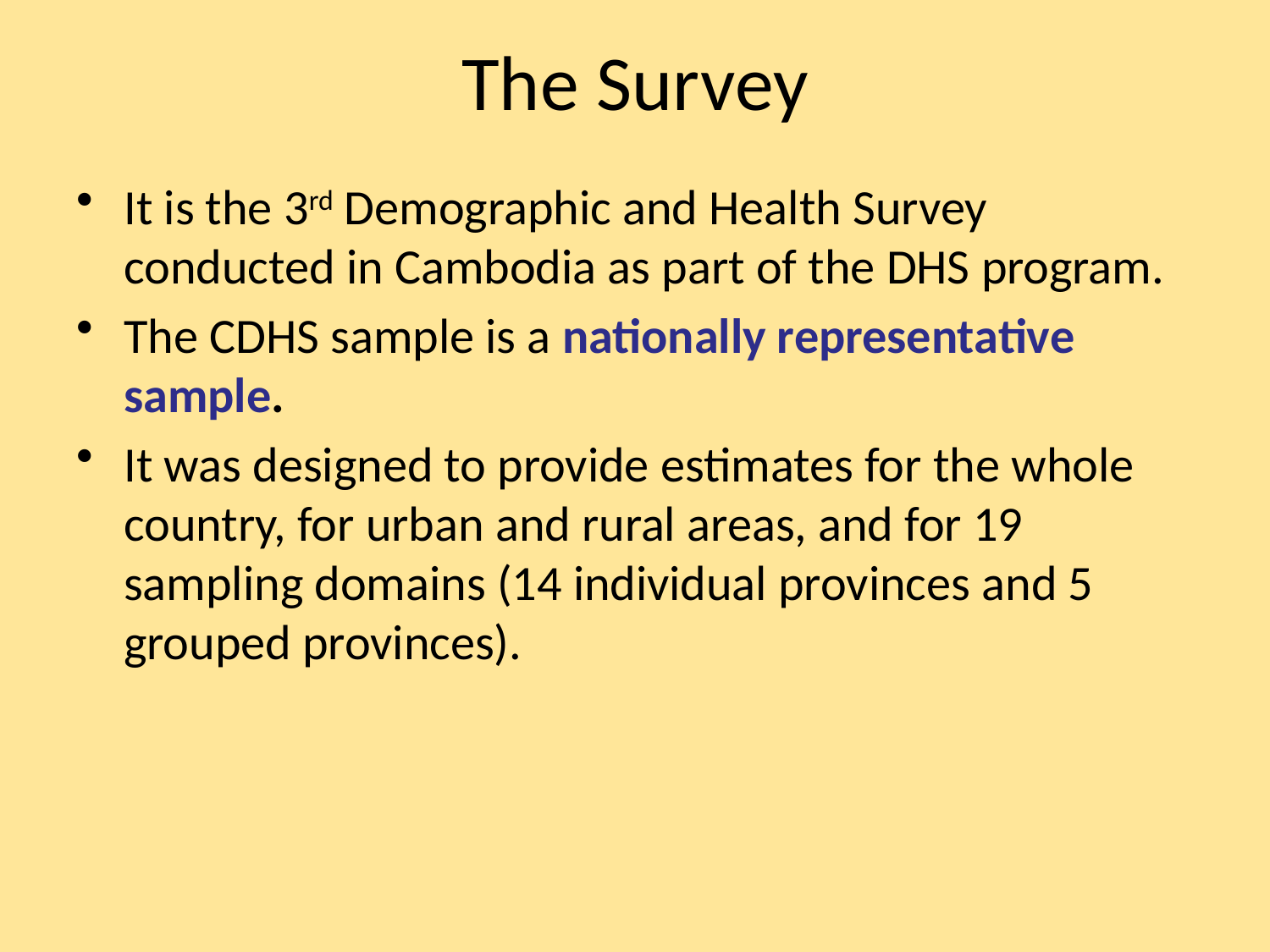

# The Survey
It is the 3rd Demographic and Health Survey conducted in Cambodia as part of the DHS program.
The CDHS sample is a nationally representative sample.
It was designed to provide estimates for the whole country, for urban and rural areas, and for 19 sampling domains (14 individual provinces and 5 grouped provinces).